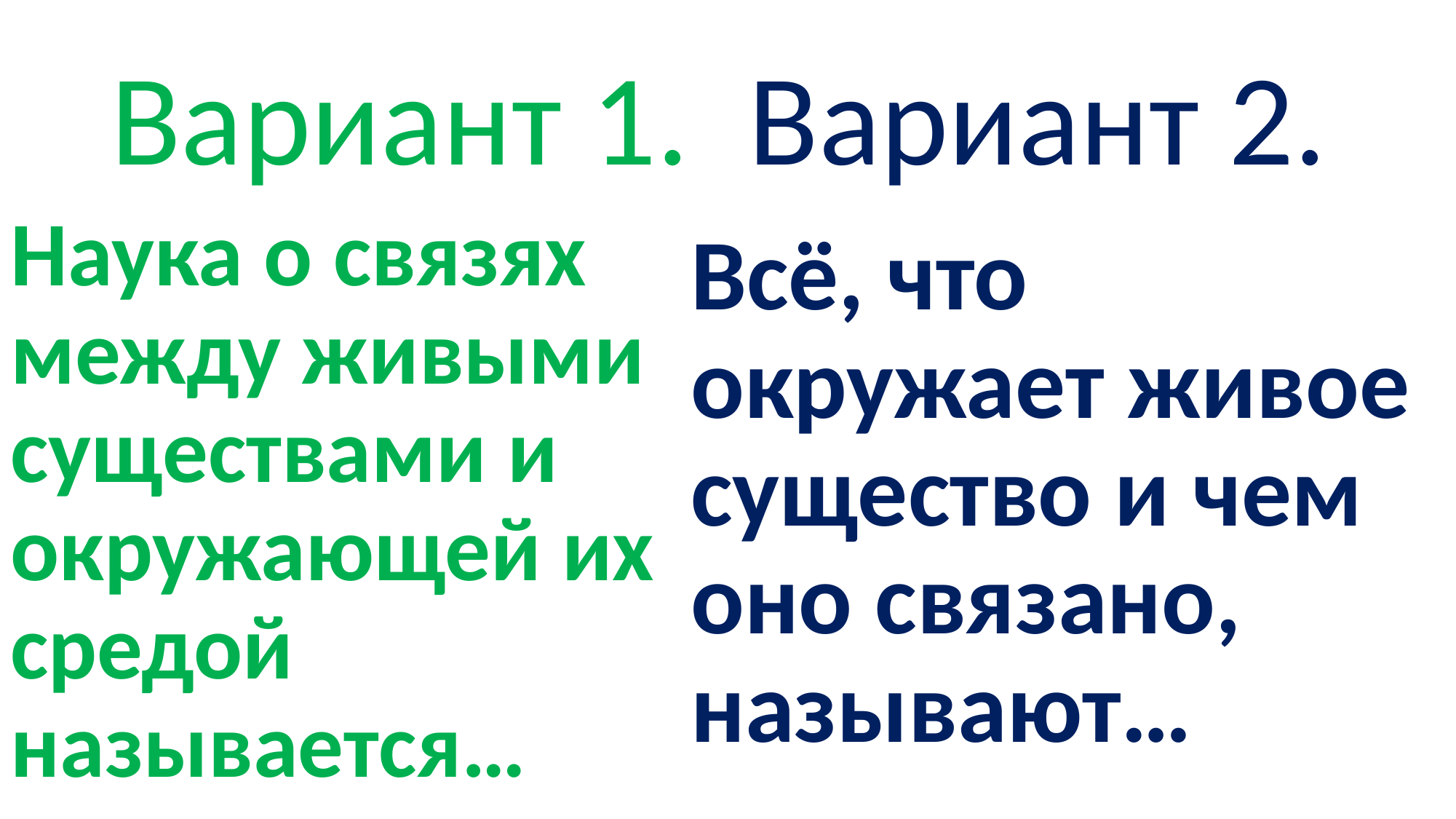

# Вариант 1.  Вариант 2.
Наука о связях между живыми существами и окружающей их средой называется…
Всё, что окружает живое существо и чем оно связано, называют…